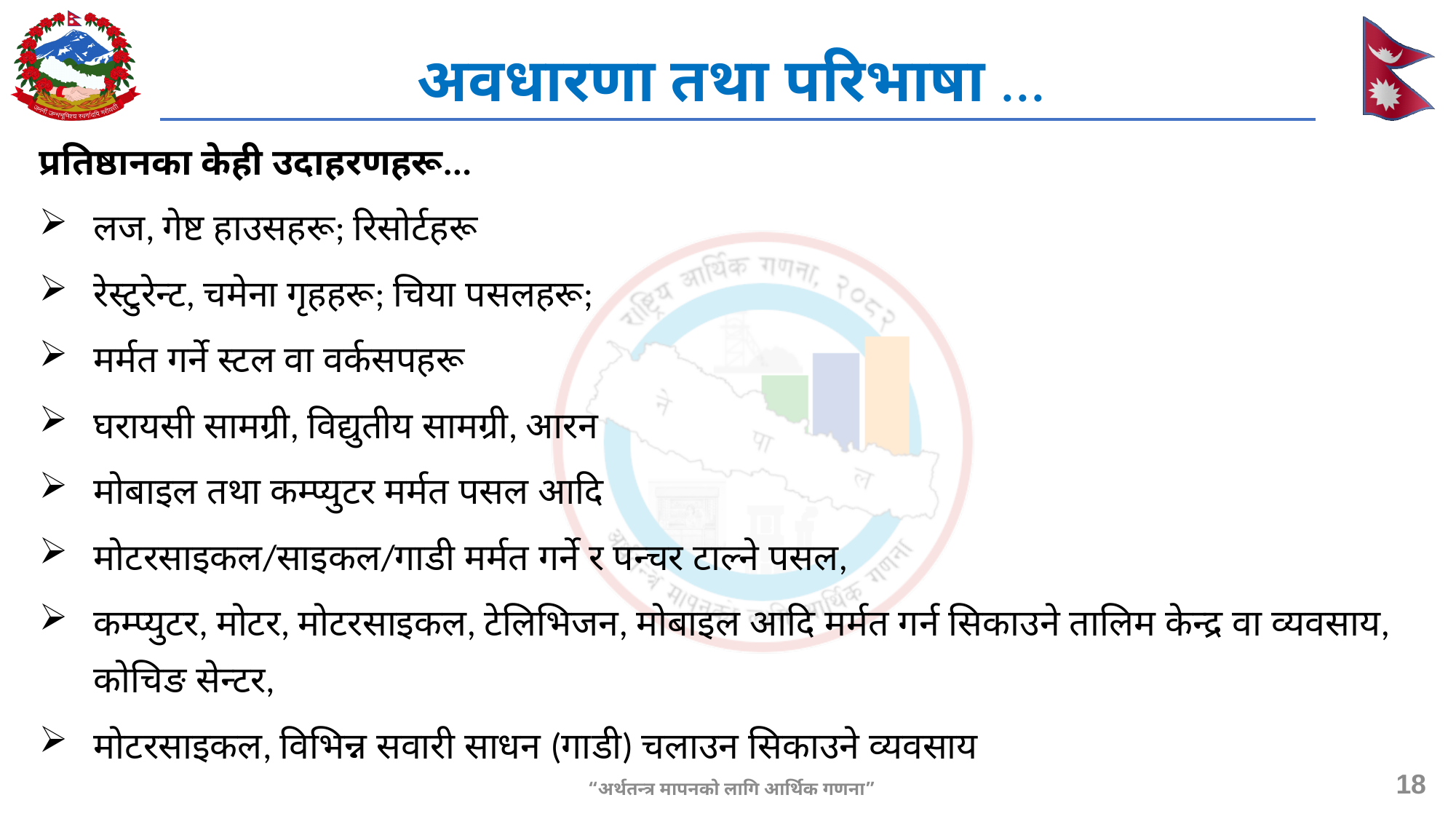

# अवधारणा तथा परिभाषा ...
प्रतिष्ठानका केही उदाहरणहरू...
लज, गेष्ट हाउसहरू; रिसोर्टहरू
रेस्टुरेन्ट, चमेना गृहहरू; चिया पसलहरू;
मर्मत गर्ने स्टल वा वर्कसपहरू
घरायसी सामग्री, विद्युतीय सामग्री, आरन
मोबाइल तथा कम्प्युटर मर्मत पसल आदि
मोटरसाइकल/साइकल/गाडी मर्मत गर्ने र पन्चर टाल्ने पसल,
कम्प्युटर, मोटर, मोटरसाइकल, टेलिभिजन, मोबाइल आदि मर्मत गर्न सिकाउने तालिम केन्द्र वा व्यवसाय, कोचिङ सेन्टर,
मोटरसाइकल, विभिन्न सवारी साधन (गाडी) चलाउन सिकाउने व्यवसाय

18
“अर्थतन्त्र मापनको लागि आर्थिक गणना”